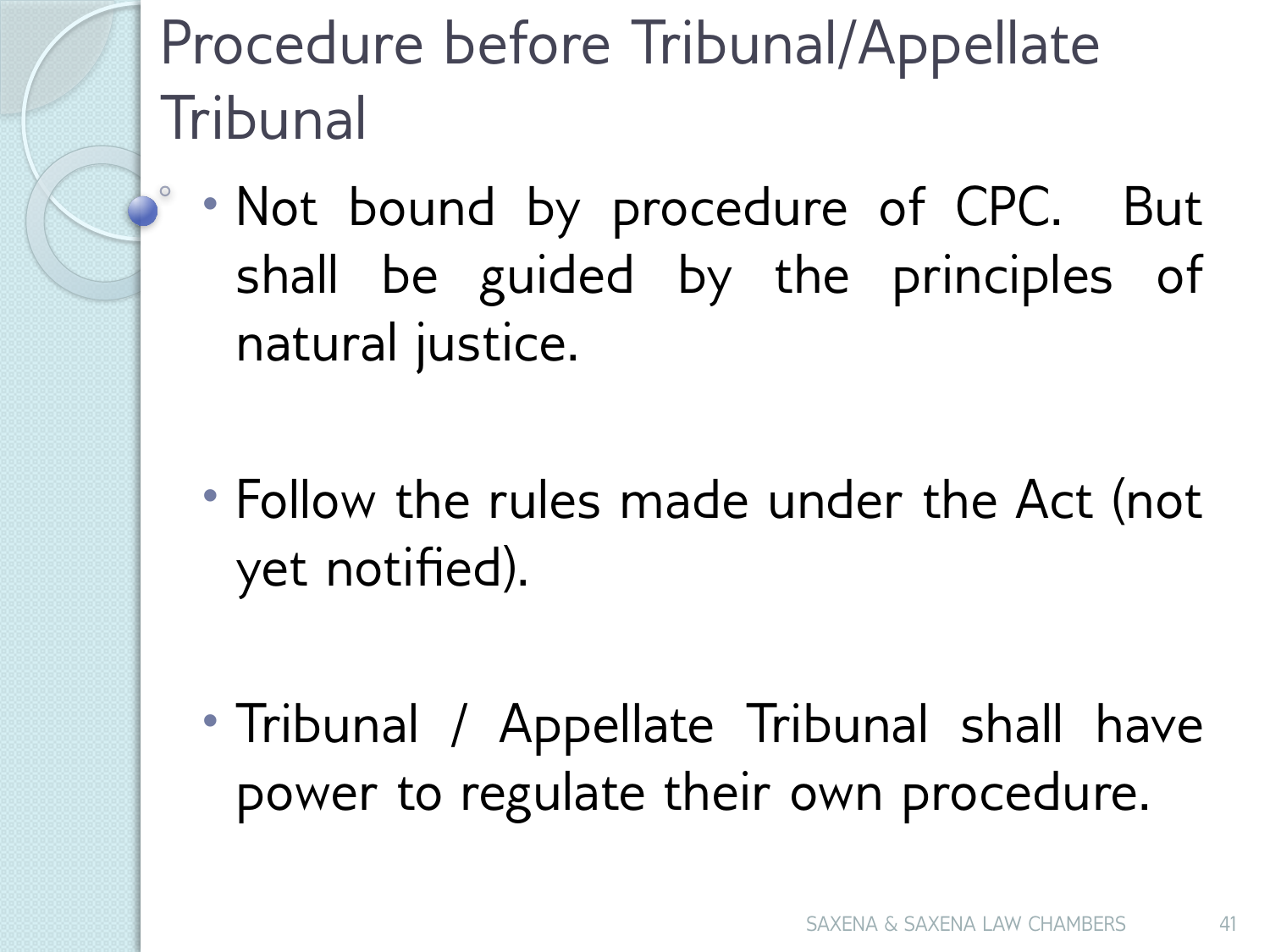

# Procedure before Tribunal/Appellate Tribunal
Not bound by procedure of CPC.  But shall be guided by the principles of natural justice.

Follow the rules made under the Act (not yet notified).

Tribunal / Appellate Tribunal shall have power to regulate their own procedure.

SAXENA & SAXENA LAW CHAMBERS
41